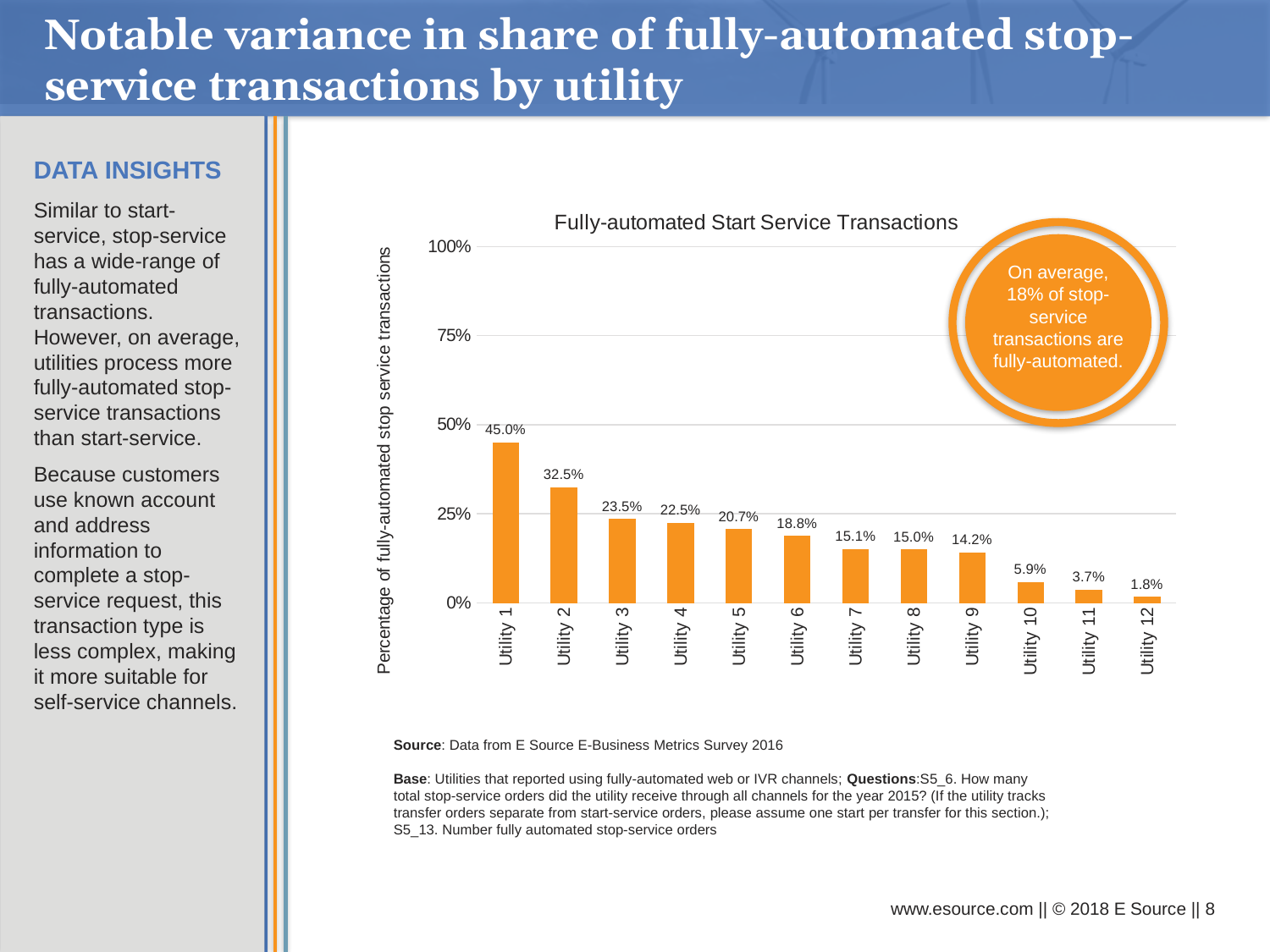

# Notable variance in share of fully-automated stop-service transactions by utility
DATA INSIGHTS

### Chart: Fully-automated Start Service Transactions

| Category | Series 1 |
|---|---|
| Utility 1 | 0.450085031855217 |
| Utility 2 | 0.324670990102074 |
| Utility 3 | 0.235283969918327 |
| Utility 4 | 0.225107604778661 |
| Utility 5 | 0.206604303714659 |
| Utility 6 | 0.188470779650756 |
| Utility 7 | 0.151069307610449 |
| Utility 8 | 0.150370529720267 |
| Utility 9 | 0.142078792958927 |
| Utility 10 | 0.0590130320266989 |
| Utility 11 | 0.037482335742711 |
| Utility 12 | 0.017696866083702 |
Source: Data from E Source E-Business Metrics Survey 2016

Base: Utilities that reported using fully-automated web or IVR channels; Questions:S5_6. How many total stop-service orders did the utility receive through all channels for the year 2015? (If the utility tracks transfer orders separate from start-service orders, please assume one start per transfer for this section.); S5_13. Number fully automated stop-service orders
Similar to start-service, stop-service has a wide-range of fully-automated transactions. However, on average, utilities process more fully-automated stop-service transactions than start-service.
Because customers use known account and address information to complete a stop-service request, this transaction type is less complex, making it more suitable for self-service channels.

On average, 18% of stop-service transactions are fully-automated.